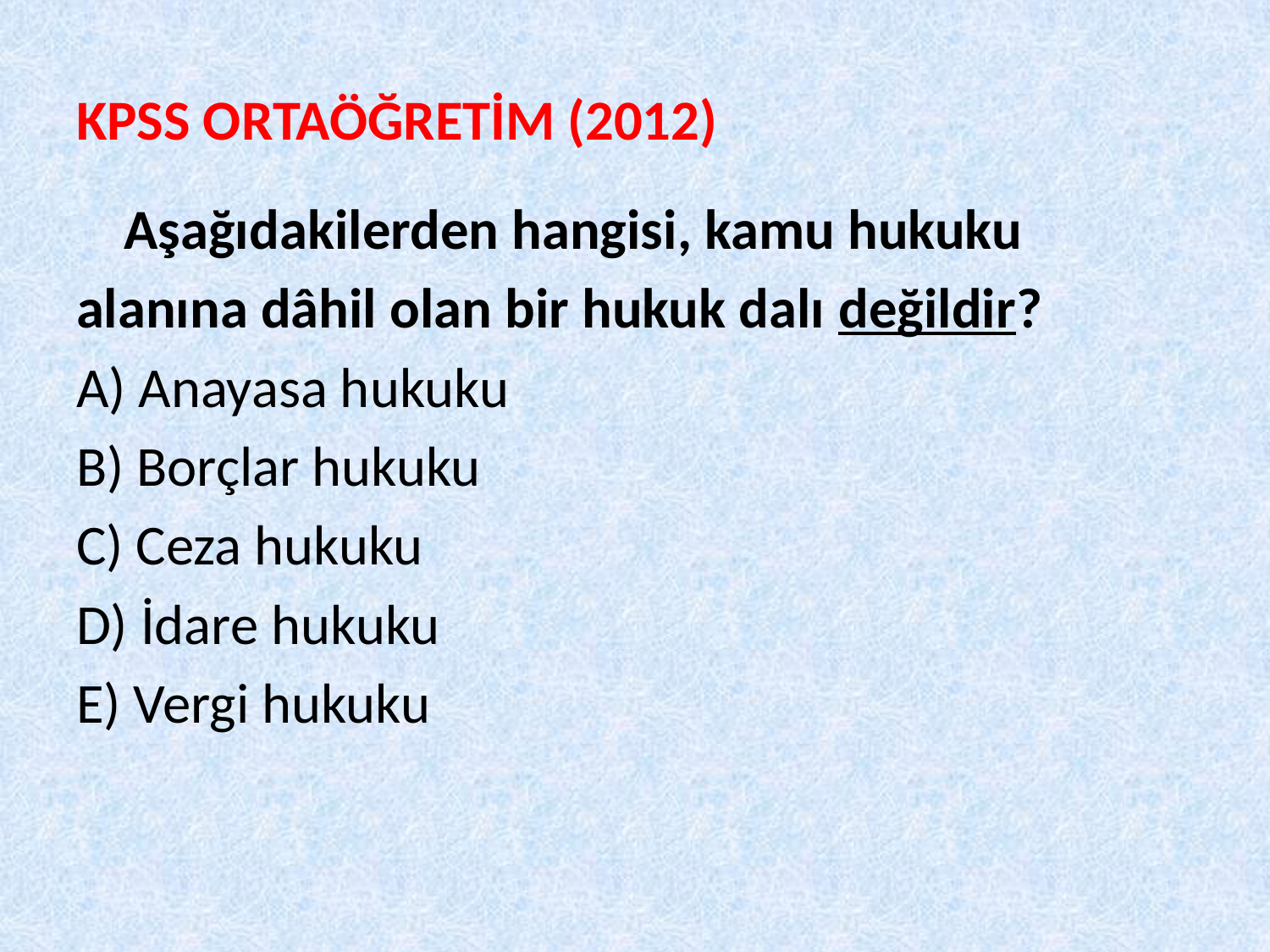

# KPSS ORTAÖĞRETİM (2012)
	Aşağıdakilerden hangisi, kamu hukuku
alanına dâhil olan bir hukuk dalı değildir?
A) Anayasa hukuku
B) Borçlar hukuku
C) Ceza hukuku
D) İdare hukuku
E) Vergi hukuku